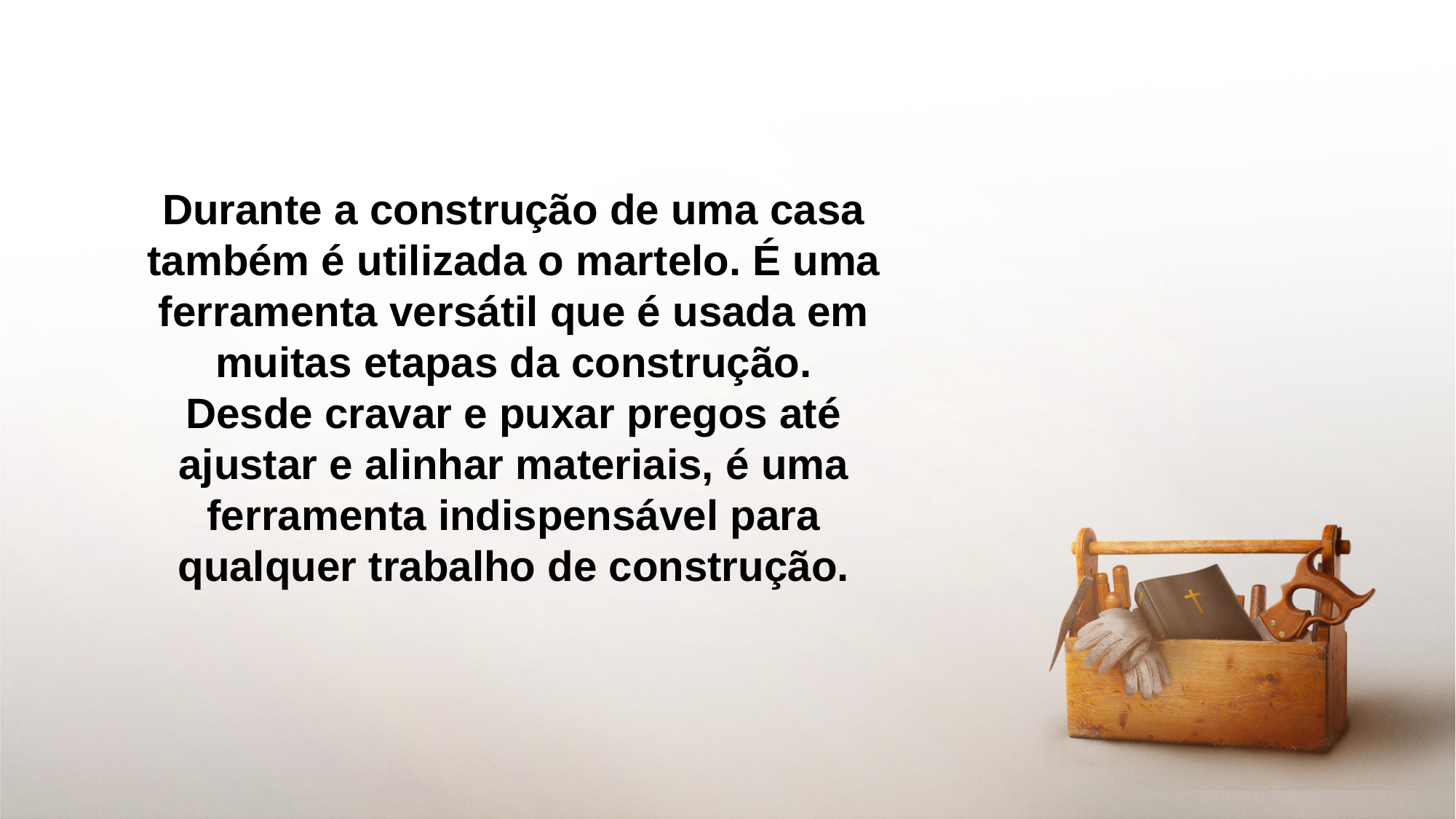

Durante a construção de uma casa também é utilizada o martelo. É uma ferramenta versátil que é usada em muitas etapas da construção. Desde cravar e puxar pregos até ajustar e alinhar materiais, é uma ferramenta indispensável para qualquer trabalho de construção.